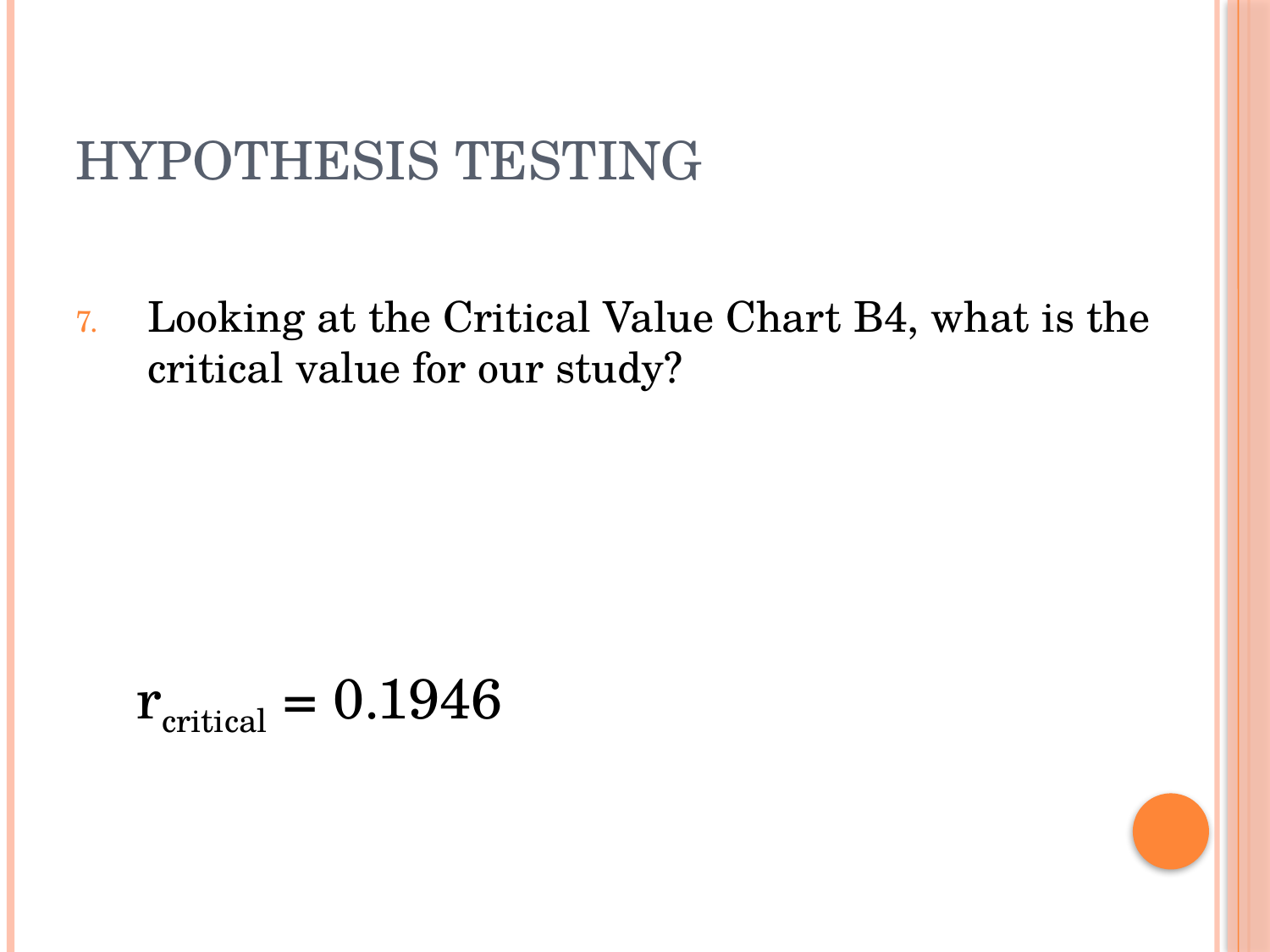

# Hypothesis Testing

Looking at the Critical Value Chart B4, what is the critical value for our study?
	rcritical = 0.1946